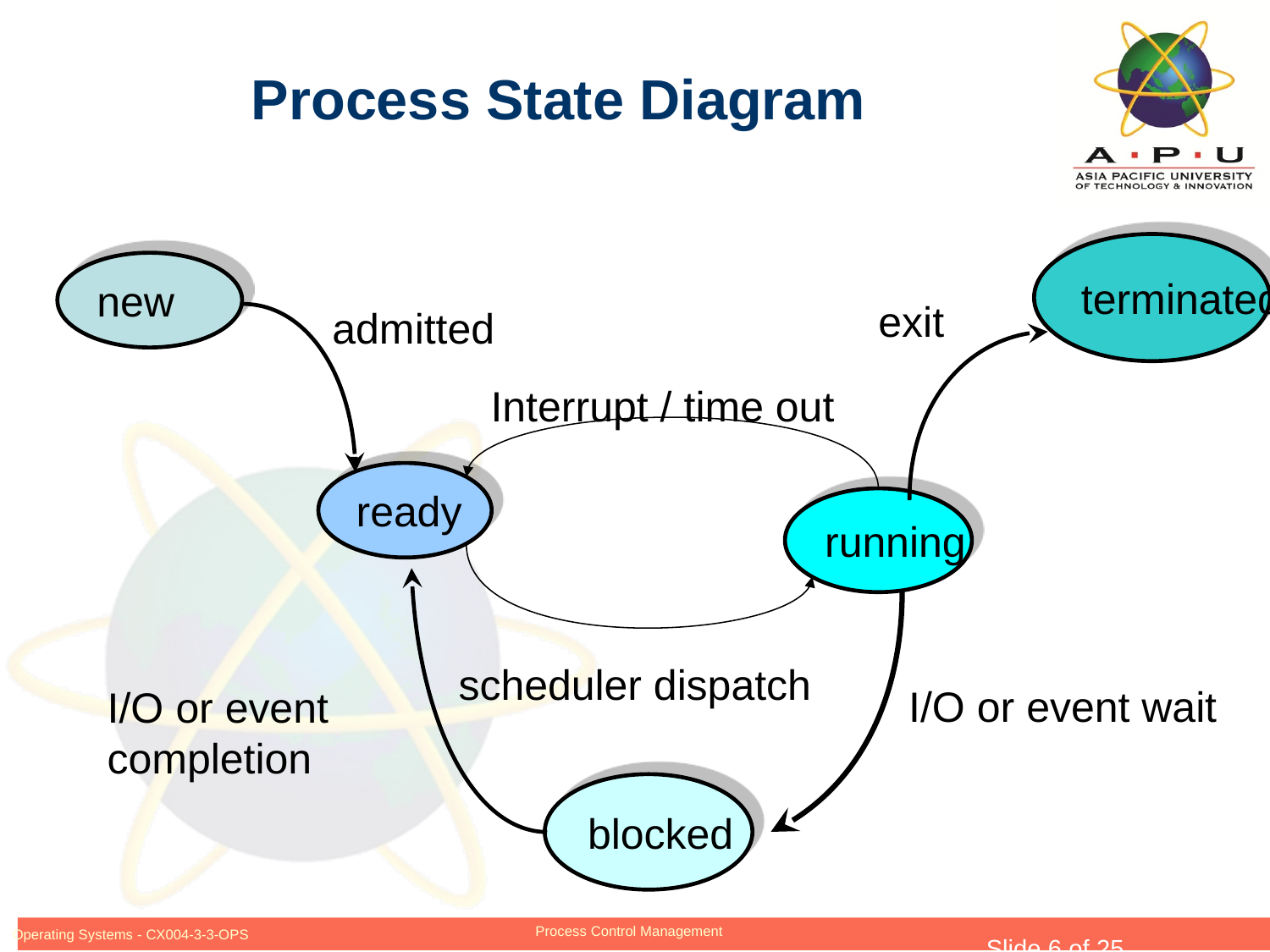

Process State Diagram
terminated
new
exit
admitted

Interrupt / time out

ready

running

 scheduler dispatch
I/O or event wait
I/O or event completion
blocked
Slide 6 of 25